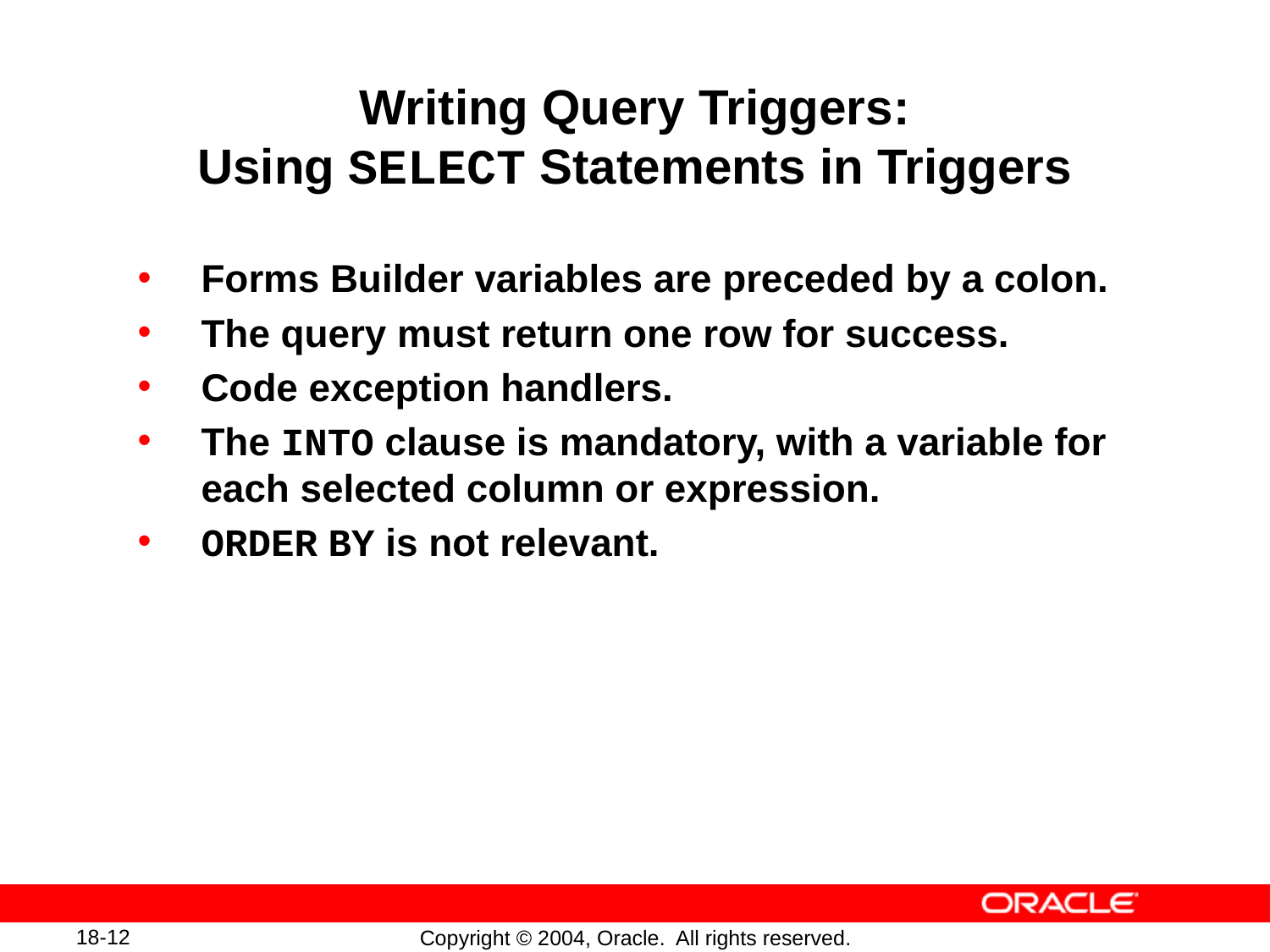

# Writing Query Triggers: Using SELECT Statements in Triggers
Forms Builder variables are preceded by a colon.
The query must return one row for success.
Code exception handlers.
The INTO clause is mandatory, with a variable for each selected column or expression.
ORDER BY is not relevant.